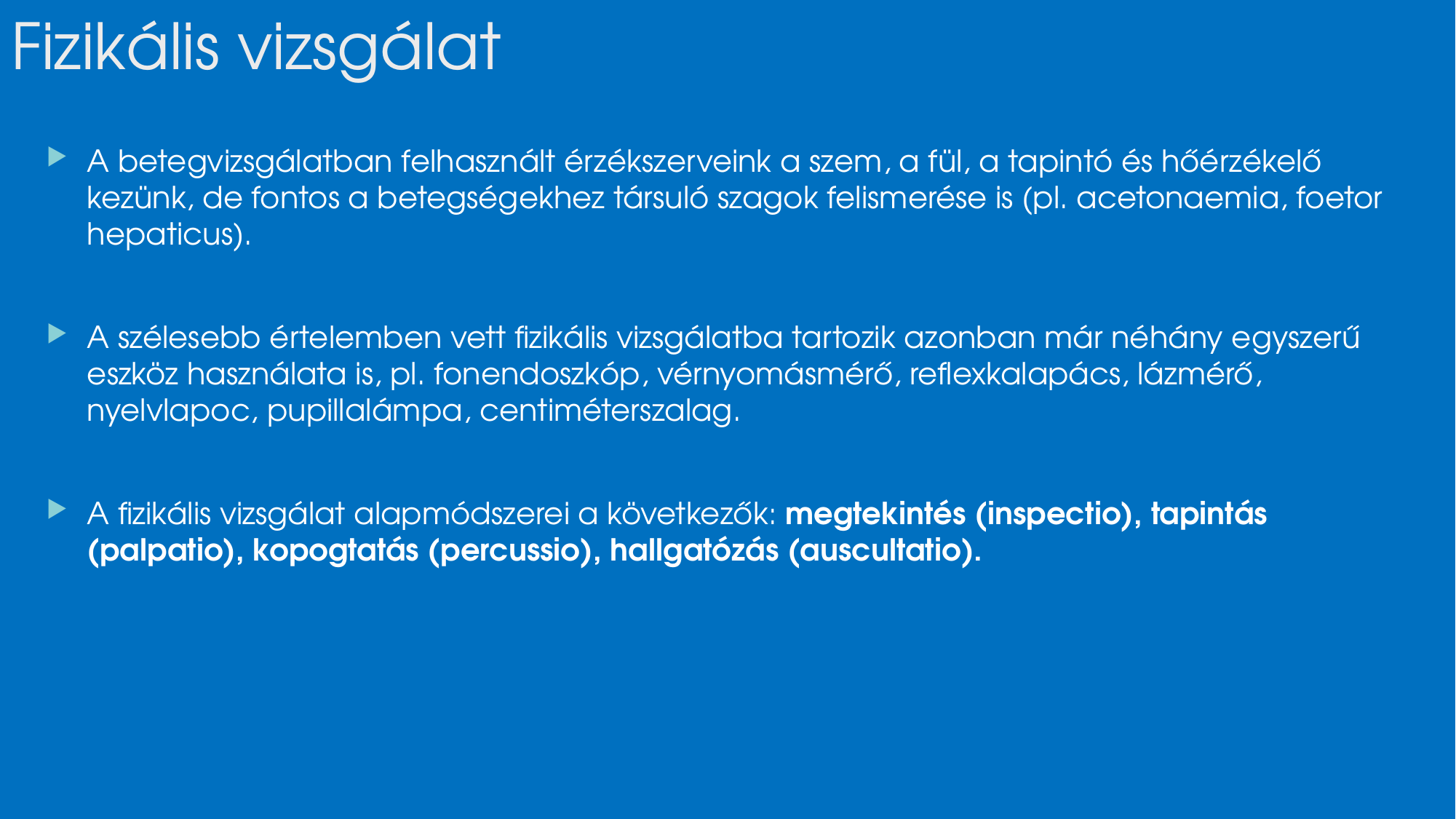

# Fizikális vizsgálat
A betegvizsgálatban felhasznált érzékszerveink a szem, a fül, a tapintó és hőérzékelő kezünk, de fontos a betegségekhez társuló szagok felismerése is (pl. acetonaemia, foetor hepaticus).

A szélesebb értelemben vett fizikális vizsgálatba tartozik azonban már néhány egyszerű eszköz használata is, pl. fonendoszkóp, vérnyomásmérő, reflexkalapács, lázmérő, nyelvlapoc, pupillalámpa, centiméterszalag.

A fizikális vizsgálat alapmódszerei a következők: megtekintés (inspectio), tapintás (palpatio), kopogtatás (percussio), hallgatózás (auscultatio).